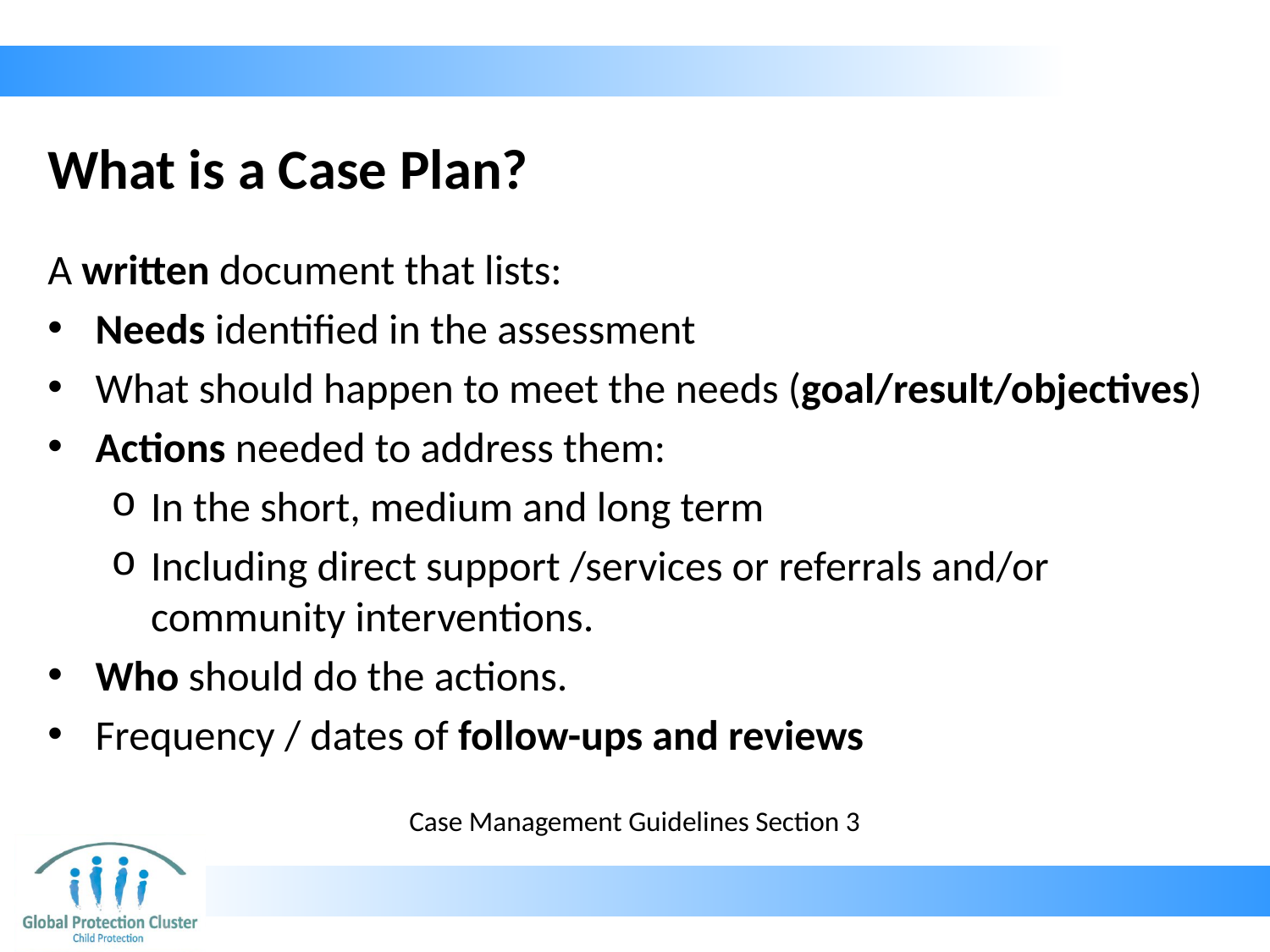

# What is a Case Plan?
A written document that lists:
Needs identified in the assessment
What should happen to meet the needs (goal/result/objectives)
Actions needed to address them:
In the short, medium and long term
Including direct support /services or referrals and/or community interventions.
Who should do the actions.
Frequency / dates of follow-ups and reviews

Case Management Guidelines Section 3

Case Management Guidelines: Section 3